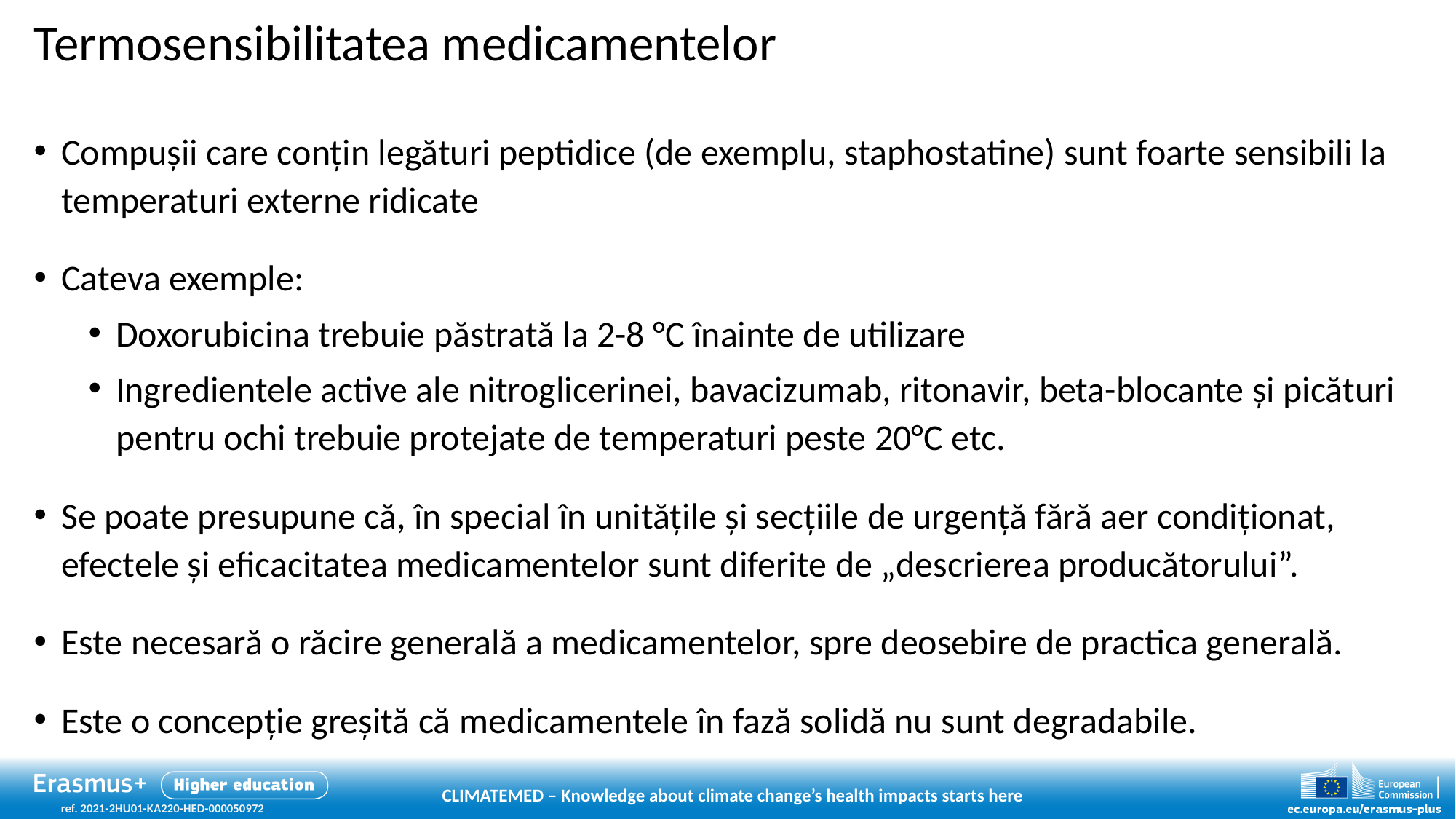

# Termosensibilitatea medicamentelor
Compușii care conțin legături peptidice (de exemplu, staphostatine) sunt foarte sensibili la temperaturi externe ridicate
Cateva exemple:
Doxorubicina trebuie păstrată la 2-8 °C înainte de utilizare
Ingredientele active ale nitroglicerinei, bavacizumab, ritonavir, beta-blocante și picături pentru ochi trebuie protejate de temperaturi peste 20°C etc.
Se poate presupune că, în special în unitățile și secțiile de urgență fără aer condiționat, efectele și eficacitatea medicamentelor sunt diferite de „descrierea producătorului”.
Este necesară o răcire generală a medicamentelor, spre deosebire de practica generală.
Este o concepție greșită că medicamentele în fază solidă nu sunt degradabile.